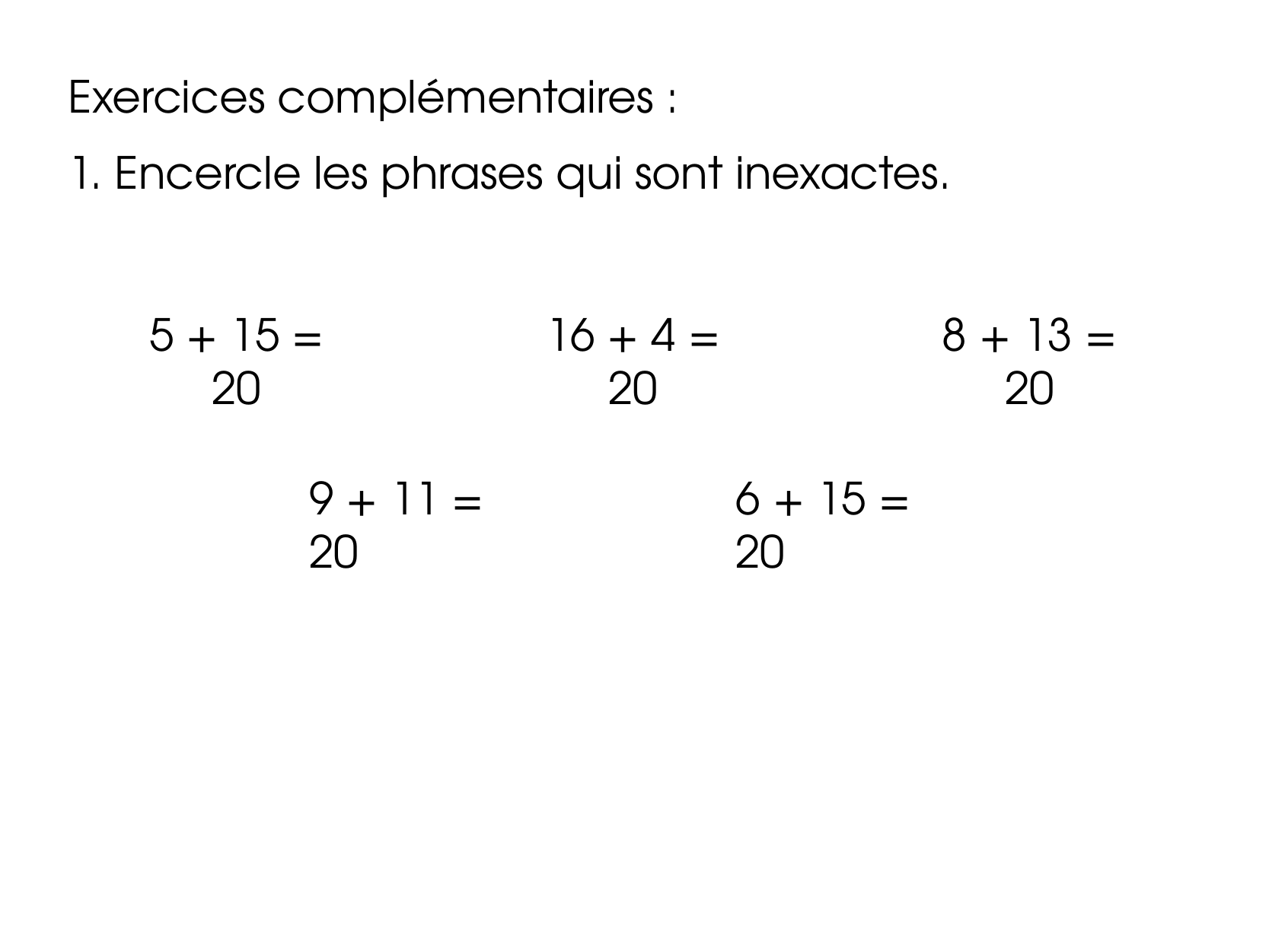

Exercices complémentaires :
1. Encercle les phrases qui sont inexactes.
5 + 15 = 20
16 + 4 = 20
8 + 13 = 20
9 + 11 = 20
6 + 15 = 20